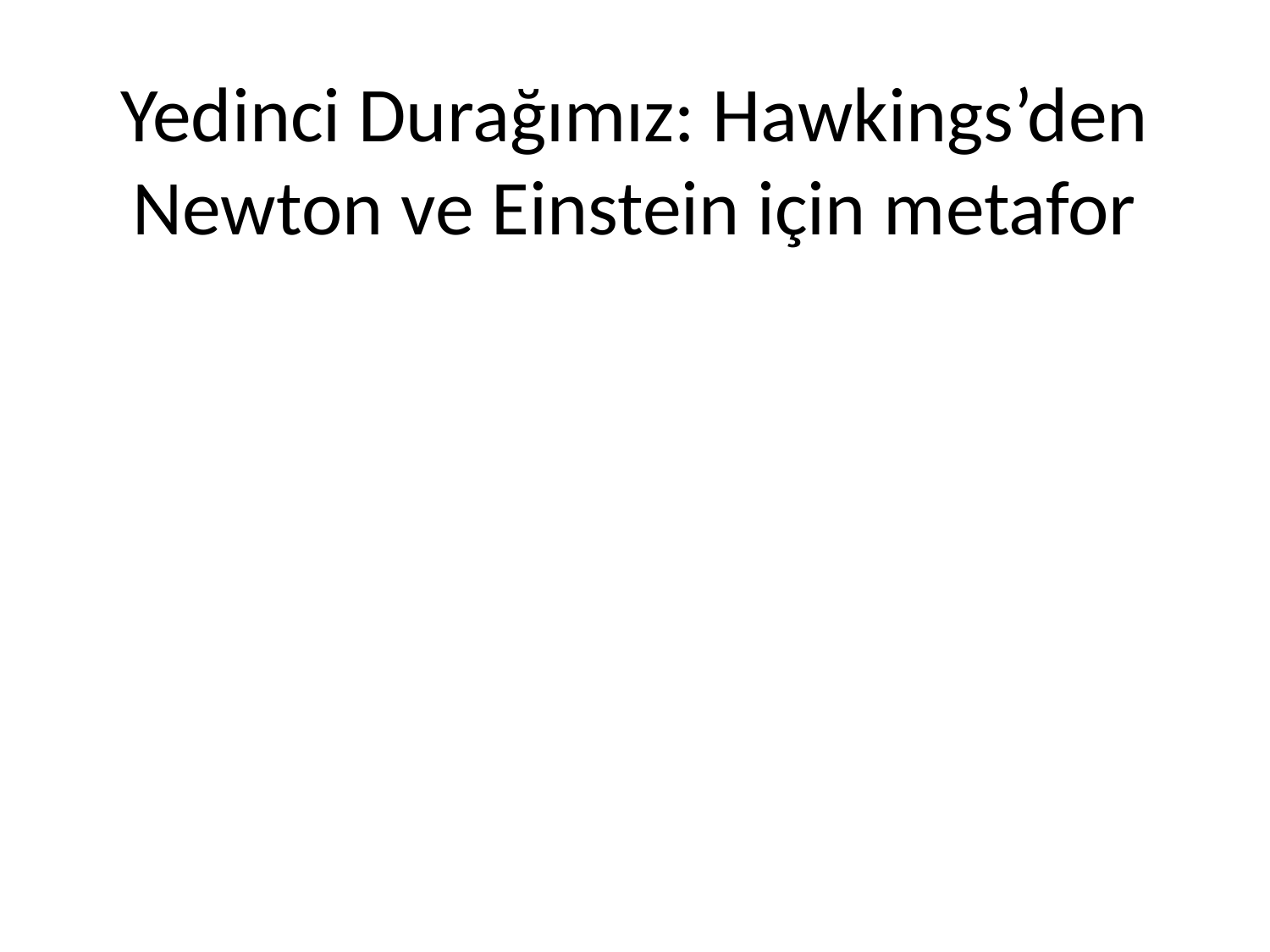

# Yedinci Durağımız: Hawkings’den Newton ve Einstein için metafor